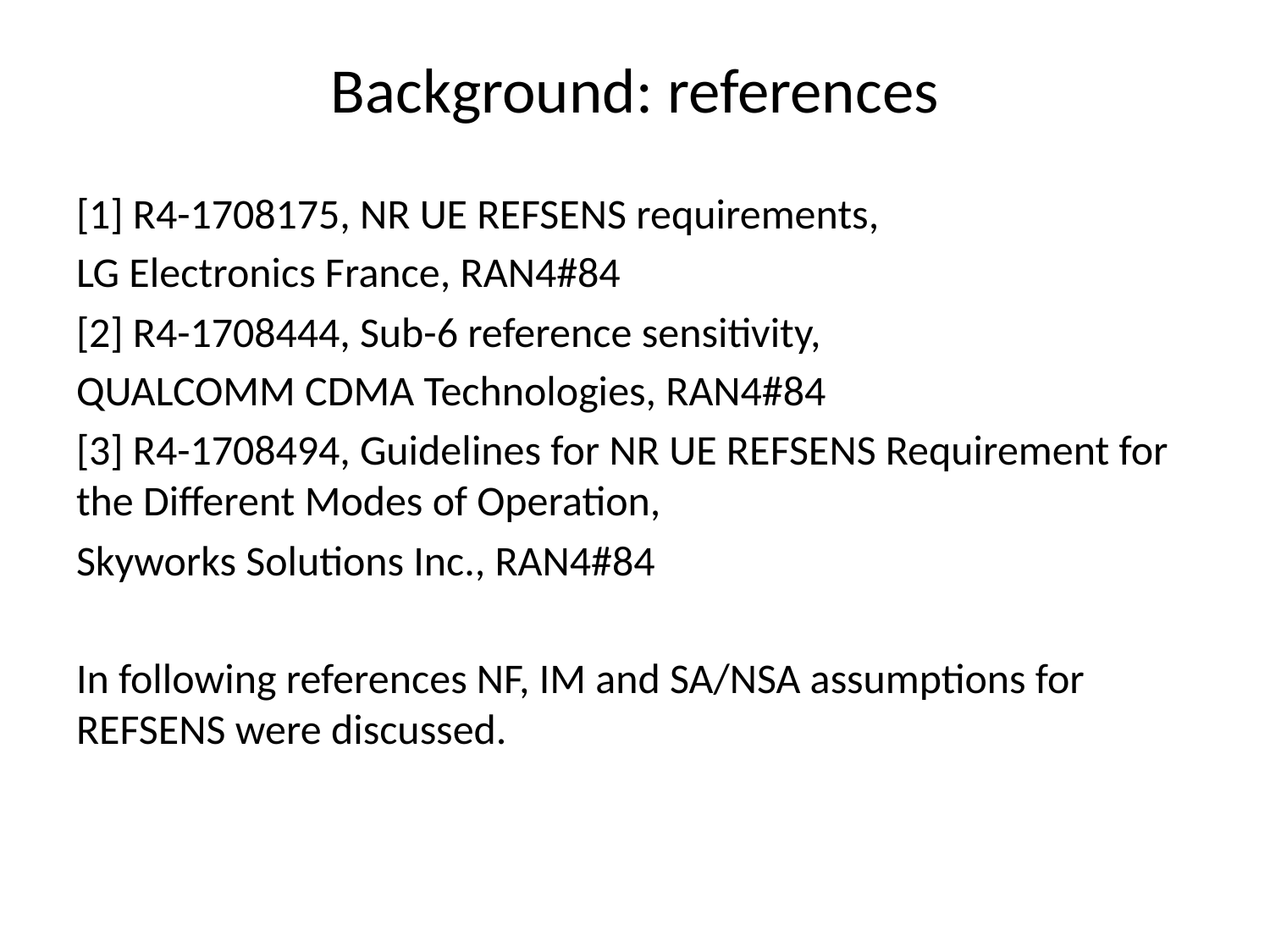

# Background: references
[1] R4-1708175, NR UE REFSENS requirements,
LG Electronics France, RAN4#84
[2] R4-1708444, Sub-6 reference sensitivity,
QUALCOMM CDMA Technologies, RAN4#84
[3] R4-1708494, Guidelines for NR UE REFSENS Requirement for the Different Modes of Operation,
Skyworks Solutions Inc., RAN4#84

In following references NF, IM and SA/NSA assumptions for REFSENS were discussed.